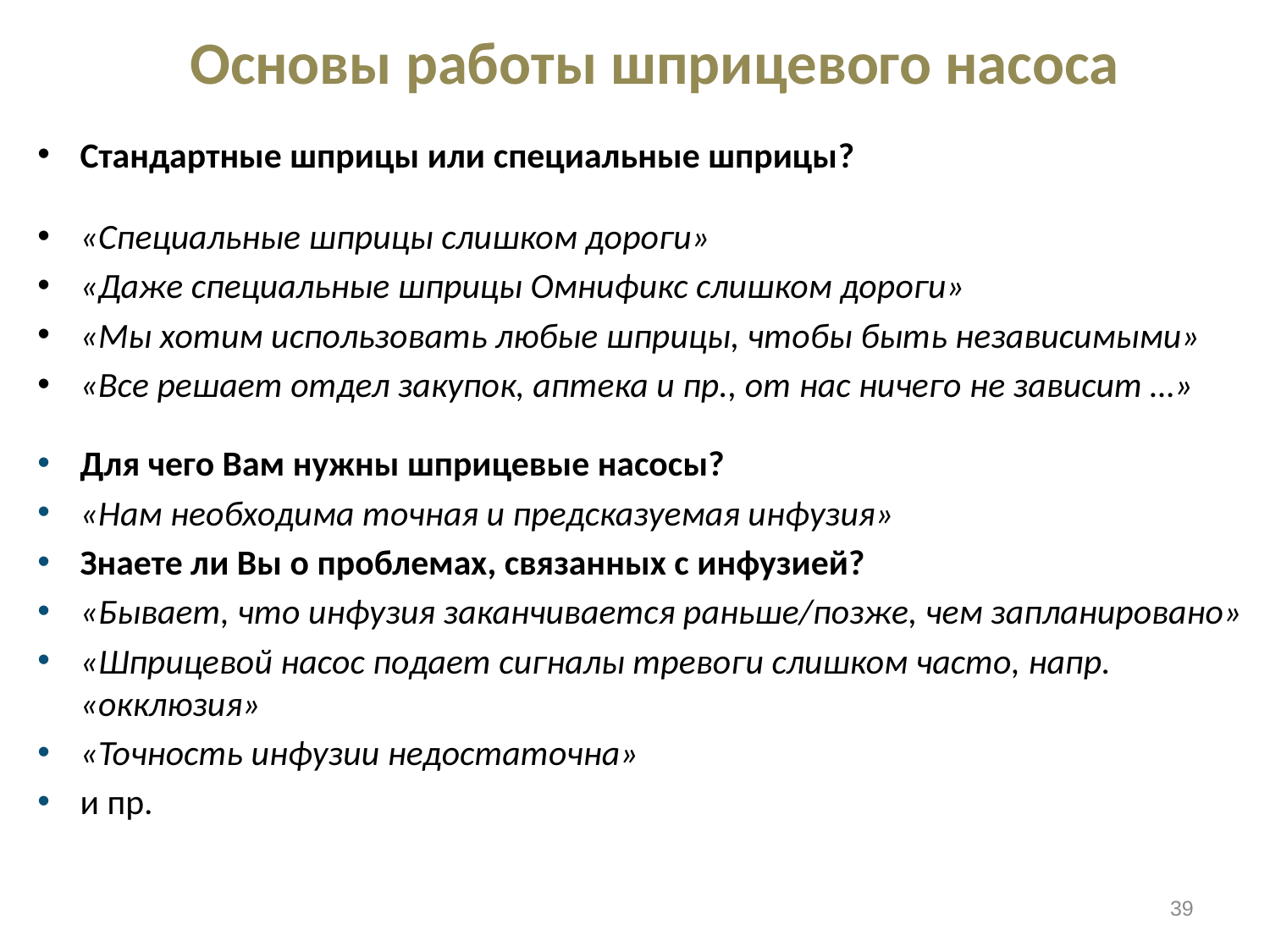

Основы работы шприцевого насоса
Стандартные шприцы или специальные шприцы?

«Специальные шприцы слишком дороги»
«Даже специальные шприцы Омнификс слишком дороги»
«Мы хотим использовать любые шприцы, чтобы быть независимыми»
«Все решает отдел закупок, аптека и пр., от нас ничего не зависит …»

Для чего Вам нужны шприцевые насосы?
«Нам необходима точная и предсказуемая инфузия»
Знаете ли Вы о проблемах, связанных с инфузией?
«Бывает, что инфузия заканчивается раньше/позже, чем запланировано»
«Шприцевой насос подает сигналы тревоги слишком часто, напр. «окклюзия»
«Точность инфузии недостаточна»
и пр.
39